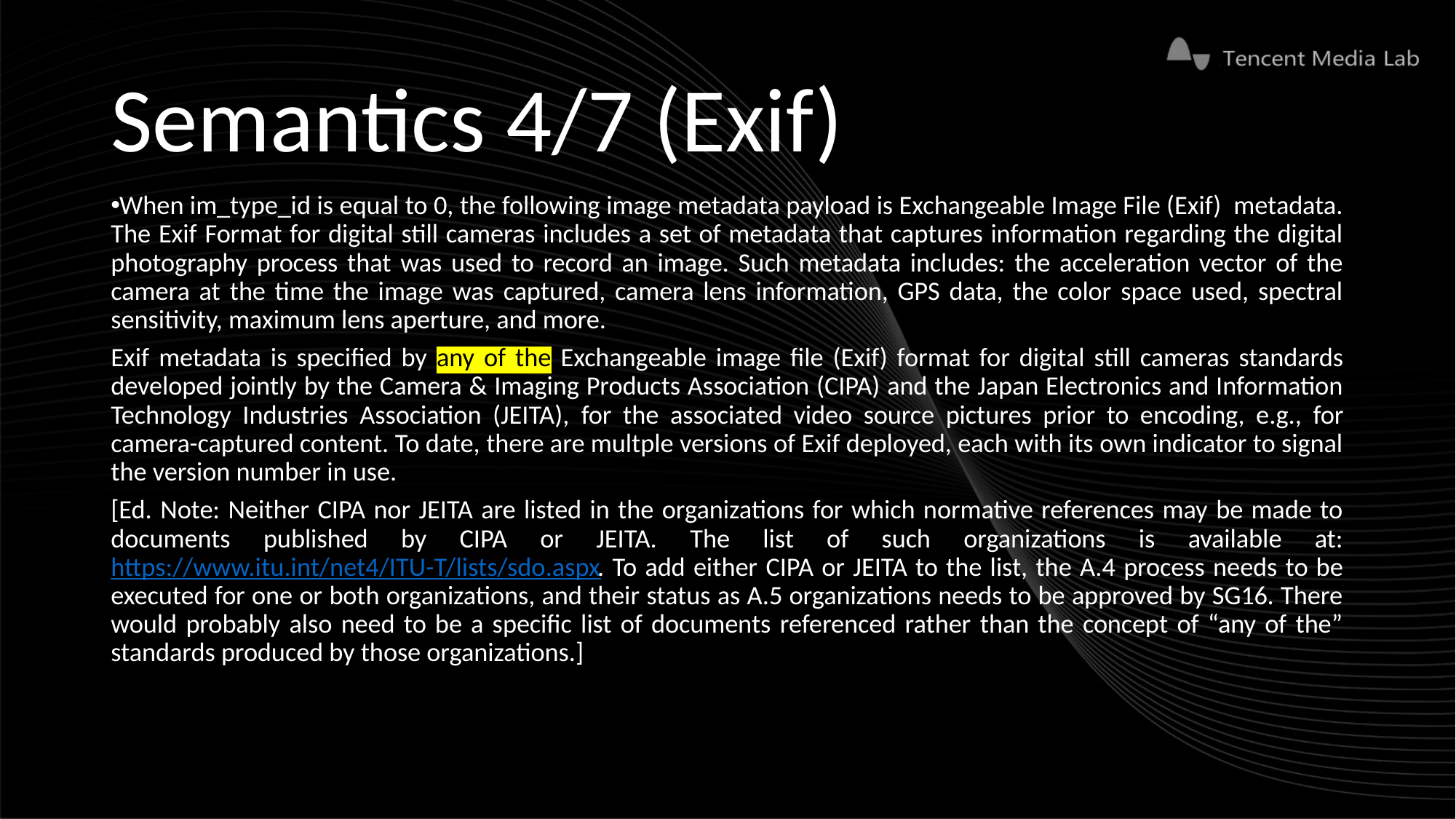

# Semantics 4/7 (Exif)
When im_type_id is equal to 0, the following image metadata payload is Exchangeable Image File (Exif)  metadata. The Exif Format for digital still cameras includes a set of metadata that captures information regarding the digital photography process that was used to record an image. Such metadata includes: the acceleration vector of the camera at the time the image was captured, camera lens information, GPS data, the color space used, spectral sensitivity, maximum lens aperture, and more.
Exif metadata is specified by any of the Exchangeable image file (Exif) format for digital still cameras standards developed jointly by the Camera & Imaging Products Association (CIPA) and the Japan Electronics and Information Technology Industries Association (JEITA), for the associated video source pictures prior to encoding, e.g., for camera-captured content. To date, there are multple versions of Exif deployed, each with its own indicator to signal the version number in use.
[Ed. Note: Neither CIPA nor JEITA are listed in the organizations for which normative references may be made to documents published by CIPA or JEITA. The list of such organizations is available at: https://www.itu.int/net4/ITU-T/lists/sdo.aspx. To add either CIPA or JEITA to the list, the A.4 process needs to be executed for one or both organizations, and their status as A.5 organizations needs to be approved by SG16. There would probably also need to be a specific list of documents referenced rather than the concept of “any of the” standards produced by those organizations.]